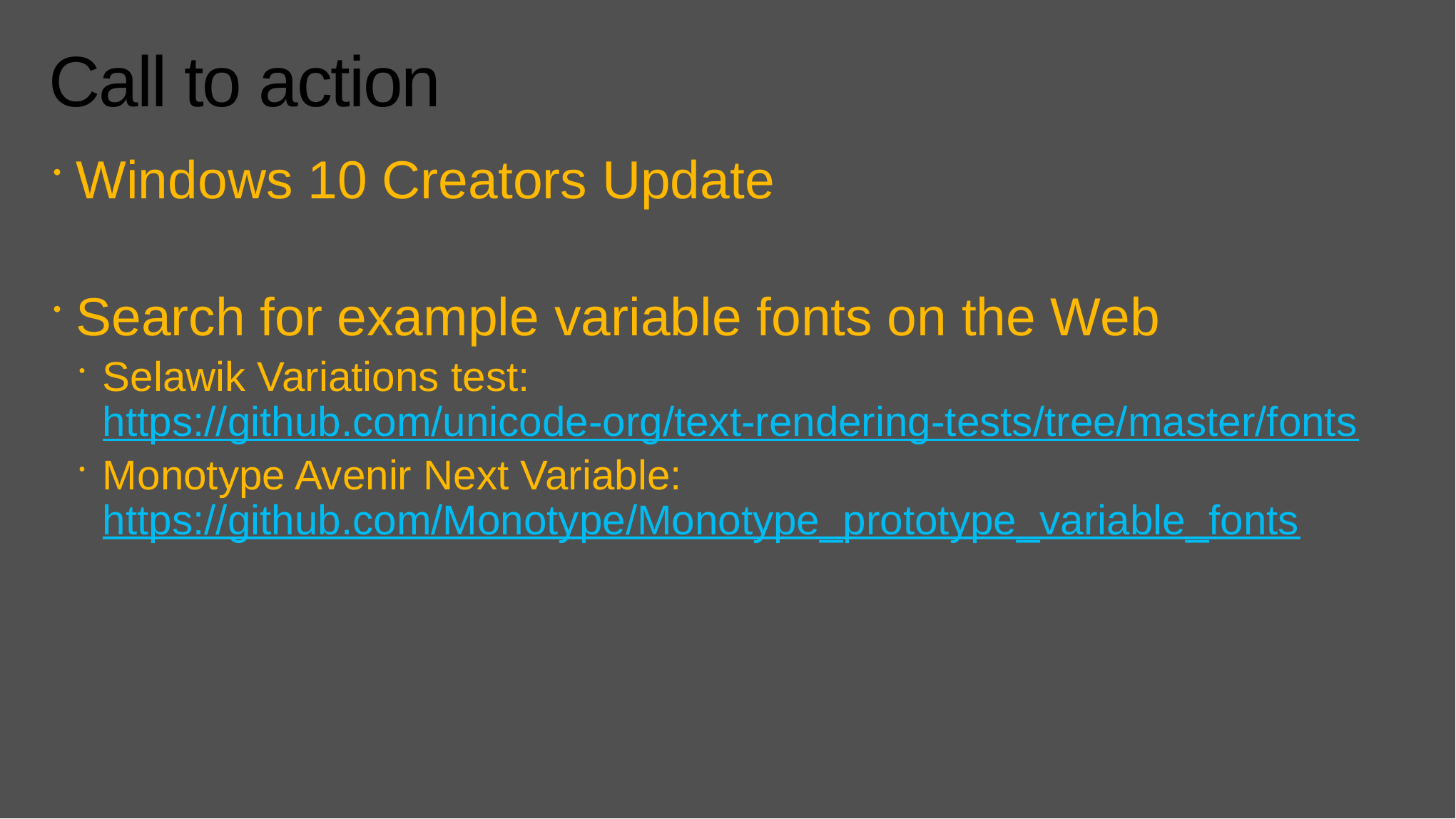

# Call to action
Windows 10 Creators Update

Search for example variable fonts on the Web
Selawik Variations test:
https://github.com/unicode-org/text-rendering-tests/tree/master/fonts
Monotype Avenir Next Variable:
https://github.com/Monotype/Monotype_prototype_variable_fonts